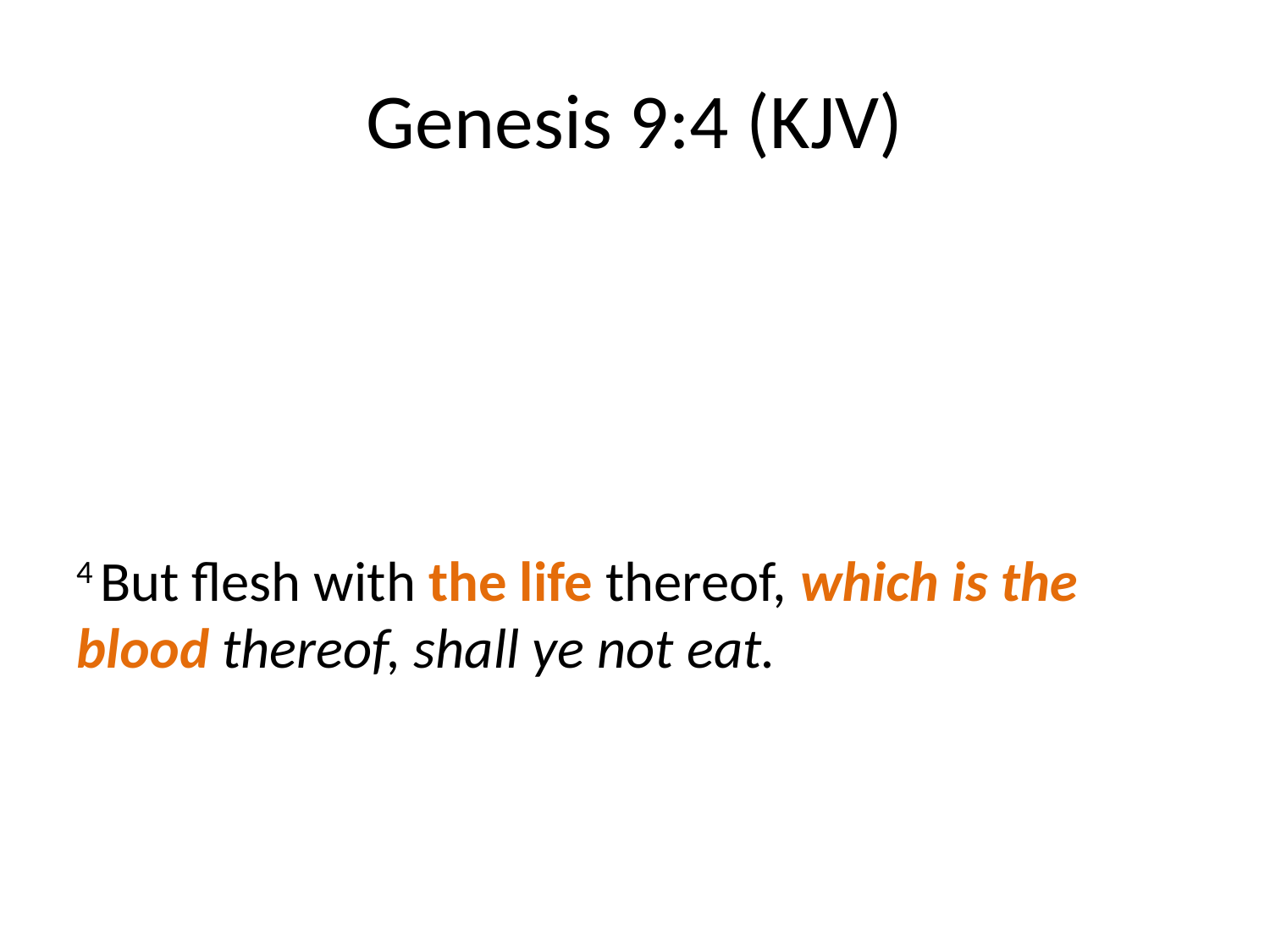

# Genesis 9:4 (KJV)

4 But flesh with the life thereof, which is the blood thereof, shall ye not eat.